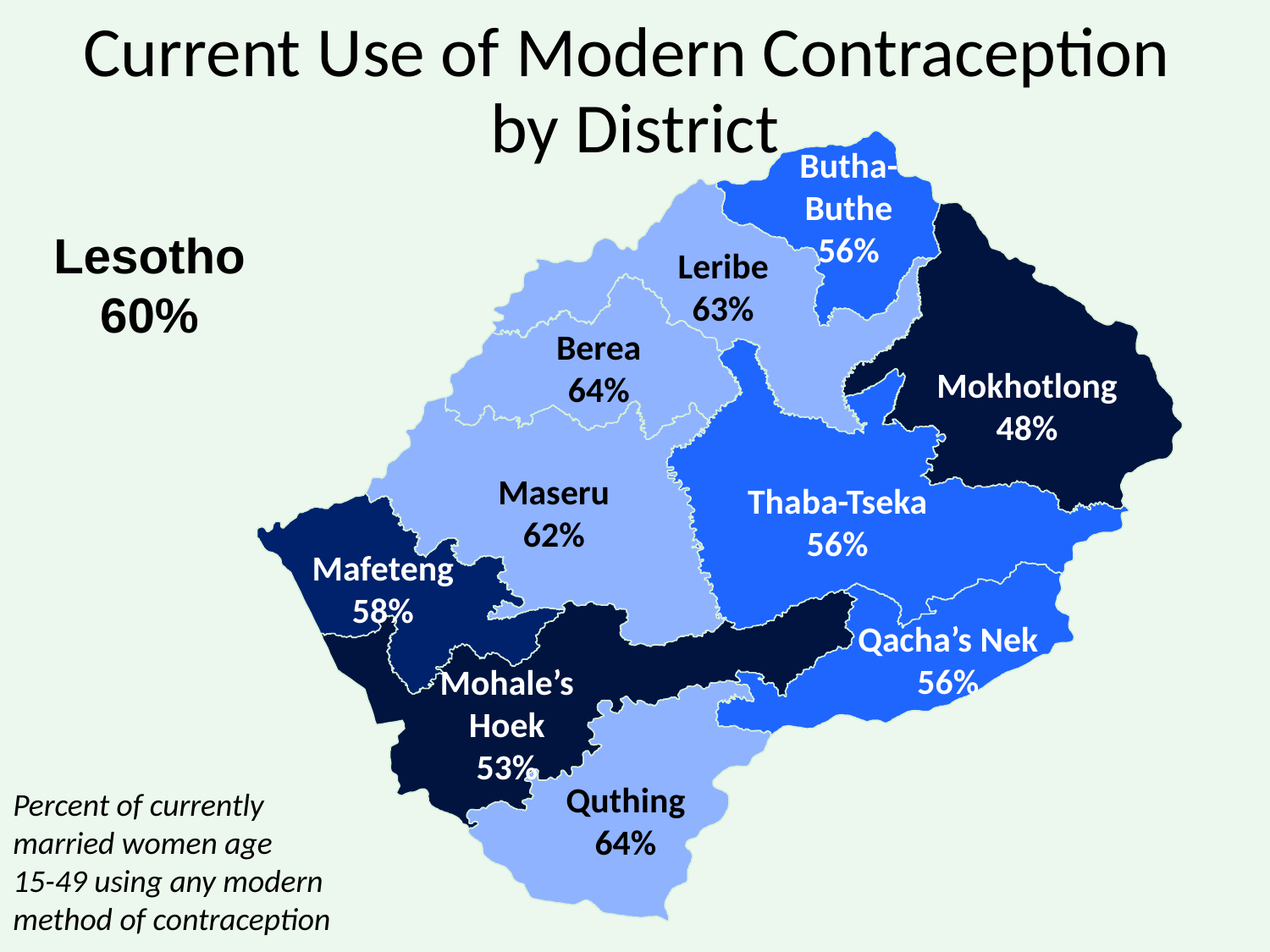

# Current Use of Modern Contraception by District

Butha-Buthe
56%
Lesotho
60%
Leribe
63%
Berea
64%
Mokhotlong48%
Maseru
62%
Thaba-Tseka
56%
Mafeteng
58%
Qacha’s Nek
56%
Mohale’s Hoek
53%
Quthing
64%
Percent of currently married women age
15-49 using any modern method of contraception